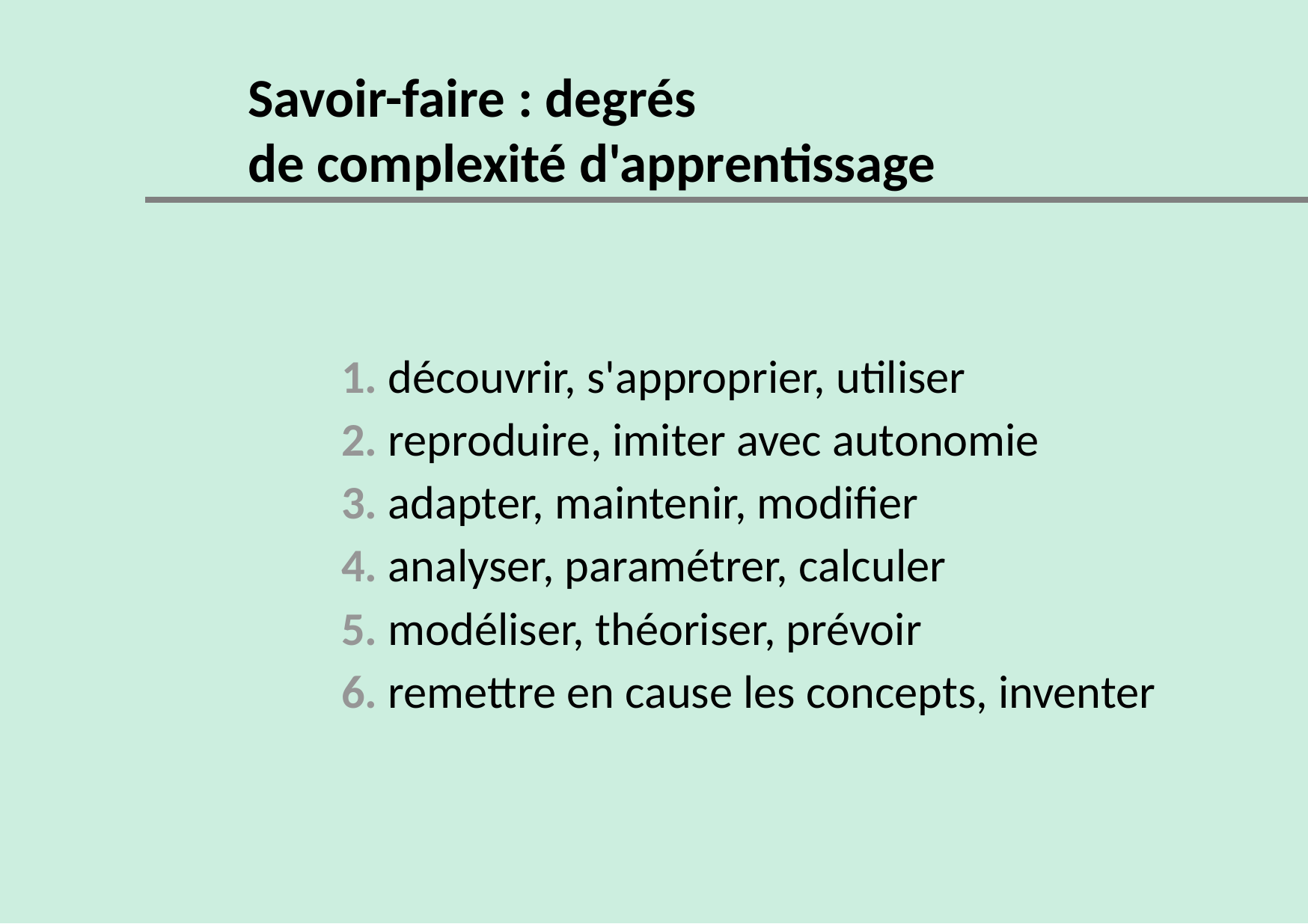

Savoir-faire : degrés
de complexité d'apprentissage

1. découvrir, s'approprier, utiliser
2. reproduire, imiter avec autonomie
3. adapter, maintenir, modifier
4. analyser, paramétrer, calculer
5. modéliser, théoriser, prévoir
6. remettre en cause les concepts, inventer